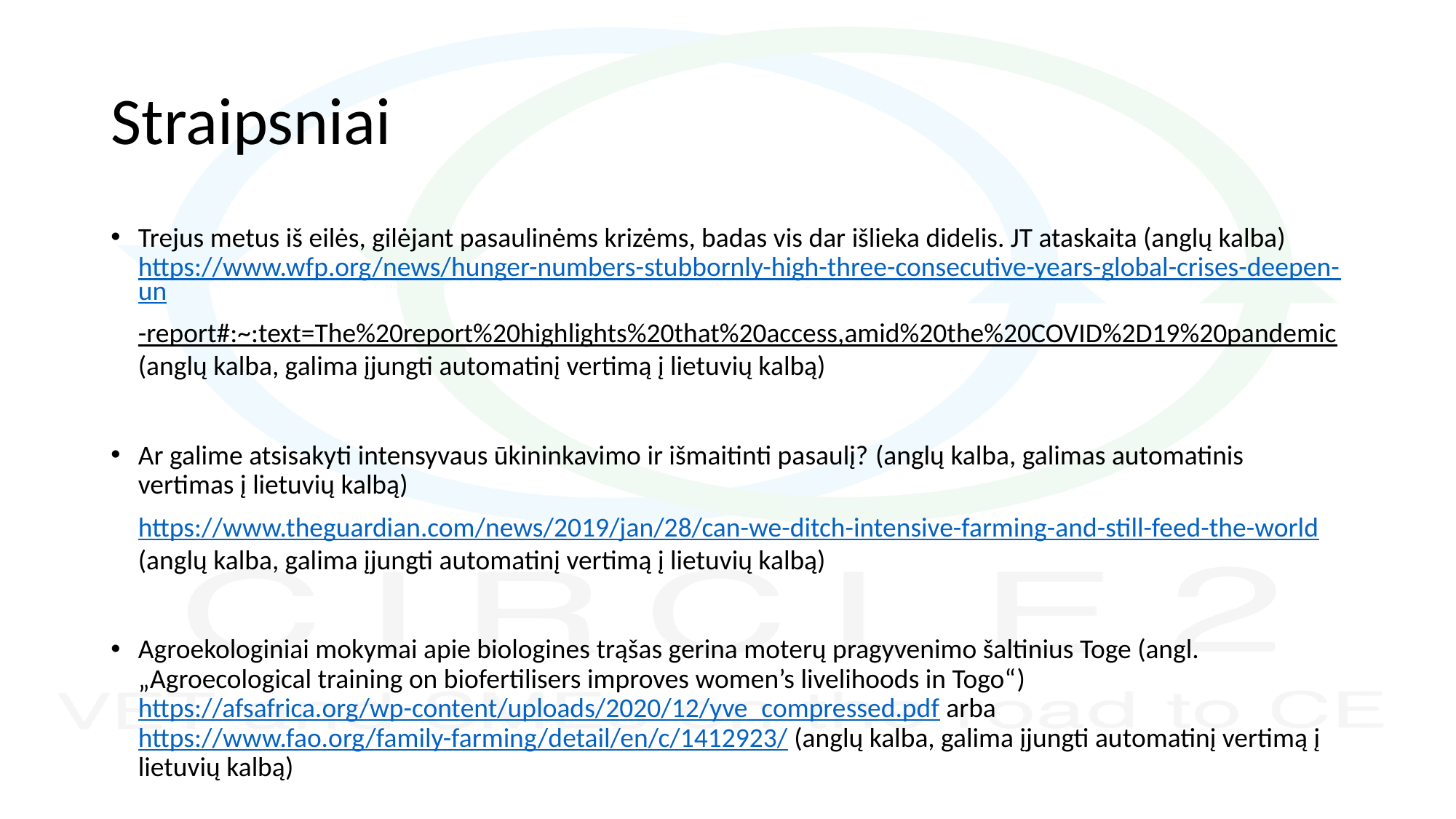

# Straipsniai
Trejus metus iš eilės, gilėjant pasaulinėms krizėms, badas vis dar išlieka didelis. JT ataskaita (anglų kalba) https://www.wfp.org/news/hunger-numbers-stubbornly-high-three-consecutive-years-global-crises-deepen-un-report#:~:text=The%20report%20highlights%20that%20access,amid%20the%20COVID%2D19%20pandemic (anglų kalba, galima įjungti automatinį vertimą į lietuvių kalbą)

Ar galime atsisakyti intensyvaus ūkininkavimo ir išmaitinti pasaulį? (anglų kalba, galimas automatinis vertimas į lietuvių kalbą) https://www.theguardian.com/news/2019/jan/28/can-we-ditch-intensive-farming-and-still-feed-the-world (anglų kalba, galima įjungti automatinį vertimą į lietuvių kalbą)

Agroekologiniai mokymai apie biologines trąšas gerina moterų pragyvenimo šaltinius Toge (angl. „Agroecological training on biofertilisers improves women’s livelihoods in Togo“) https://afsafrica.org/wp-content/uploads/2020/12/yve_compressed.pdf arba https://www.fao.org/family-farming/detail/en/c/1412923/ (anglų kalba, galima įjungti automatinį vertimą į lietuvių kalbą)